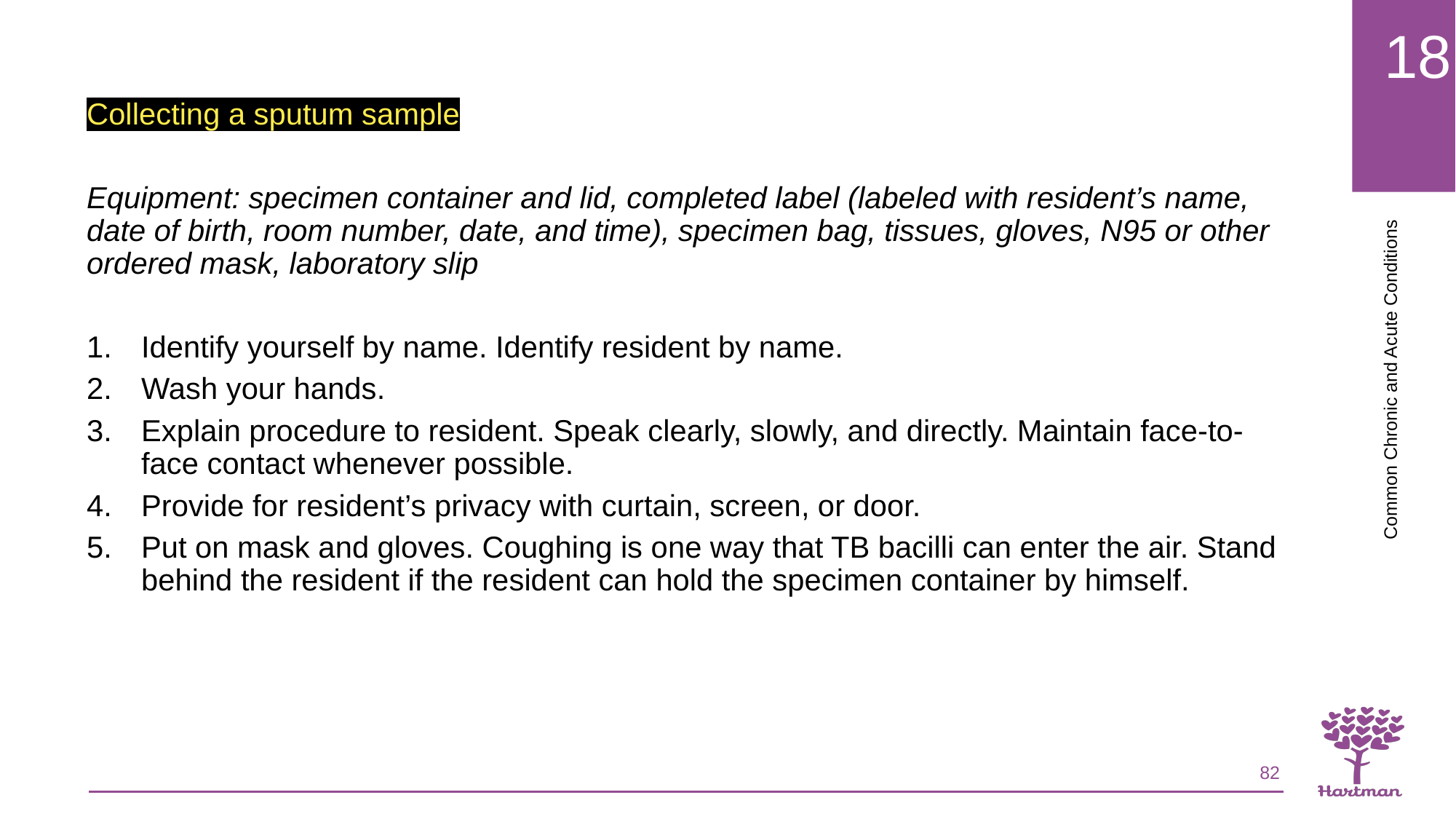

Collecting a sputum sample

Equipment: specimen container and lid, completed label (labeled with resident’s name, date of birth, room number, date, and time), specimen bag, tissues, gloves, N95 or other ordered mask, laboratory slip

Identify yourself by name. Identify resident by name.
Wash your hands.
Explain procedure to resident. Speak clearly, slowly, and directly. Maintain face-to-face contact whenever possible.
Provide for resident’s privacy with curtain, screen, or door.
Put on mask and gloves. Coughing is one way that TB bacilli can enter the air. Stand behind the resident if the resident can hold the specimen container by himself.

82